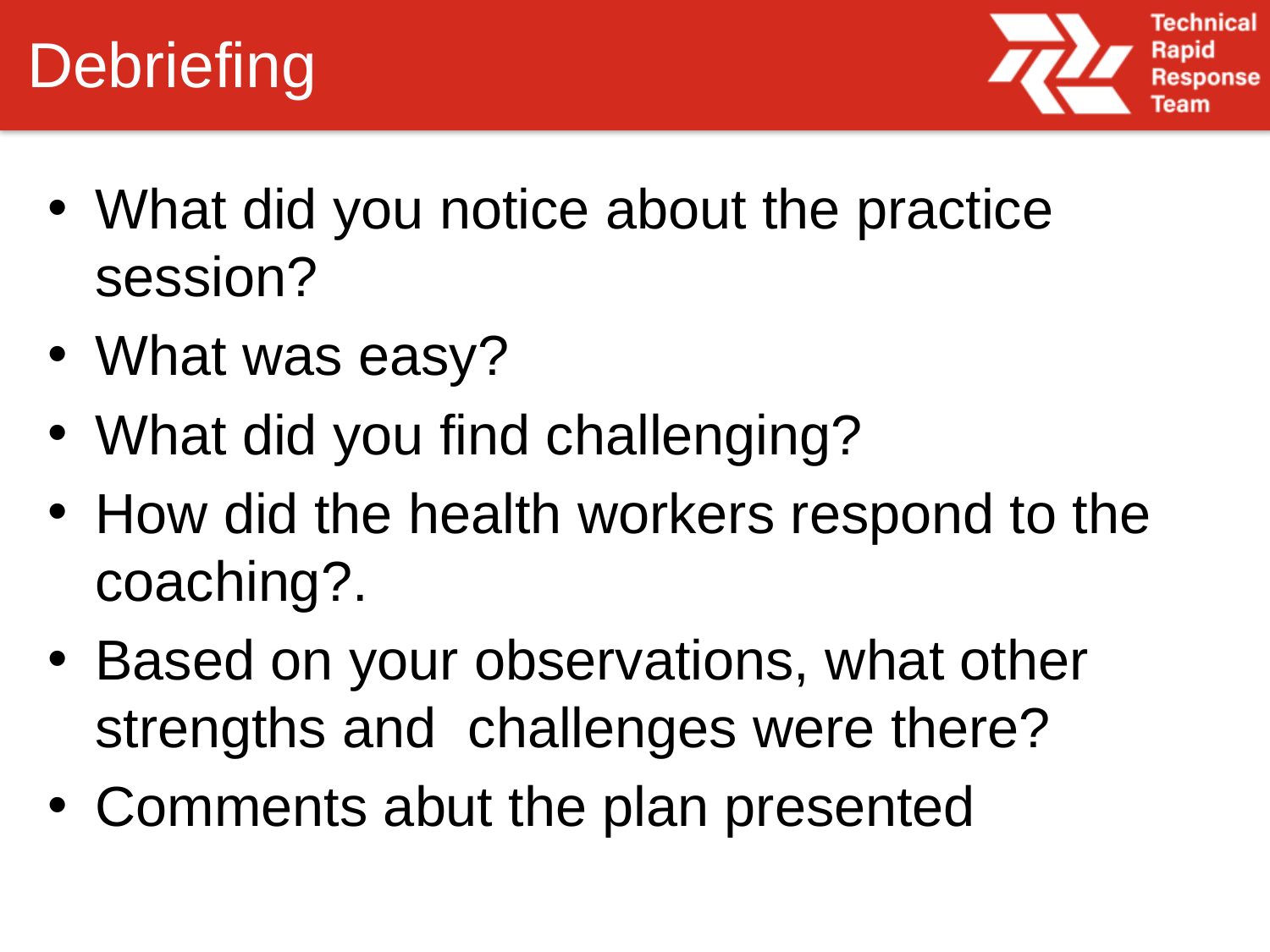

# Debriefing
What did you notice about the practice session?
What was easy?
What did you find challenging?
How did the health workers respond to the coaching?.
Based on your observations, what other strengths and  challenges were there?
Comments abut the plan presented